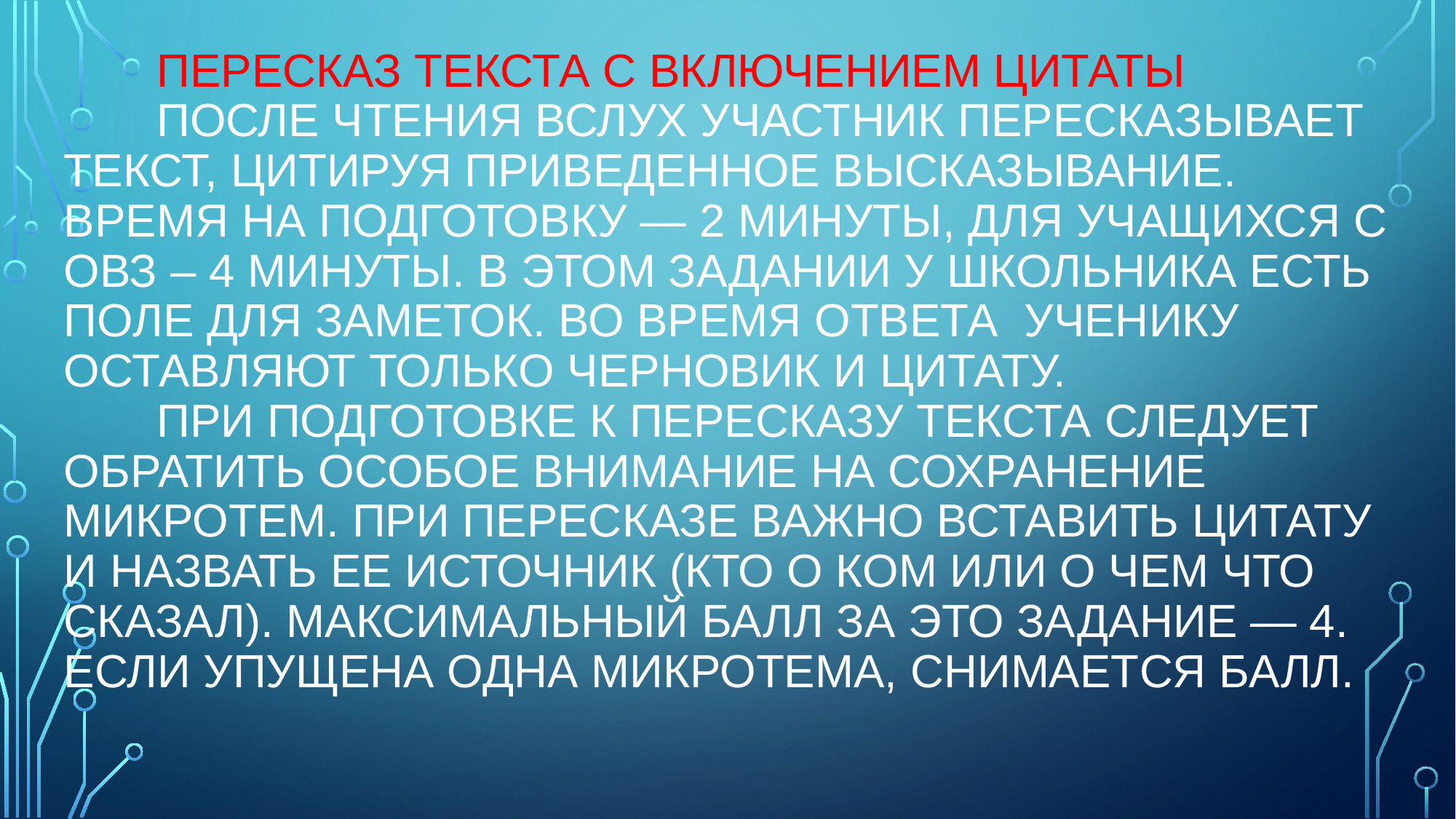

# Пересказ текста с включением цитаты После чтения вслух участник пересказывает текст, цитируя приведенное высказывание. Время на подготовку — 2 минуты, для учащихся с ОВЗ – 4 минуты. В этом задании у школьника есть поле для заметок. Во время ответа  ученику оставляют только черновик и цитату. При подготовке к пересказу текста следует обратить особое внимание на сохранение микротем. При пересказе важно вставить цитату и назвать ее источник (кто о ком или о чем что сказал). Максимальный балл за это задание — 4. Если упущена одна микротема, снимАЕТСЯ балл.